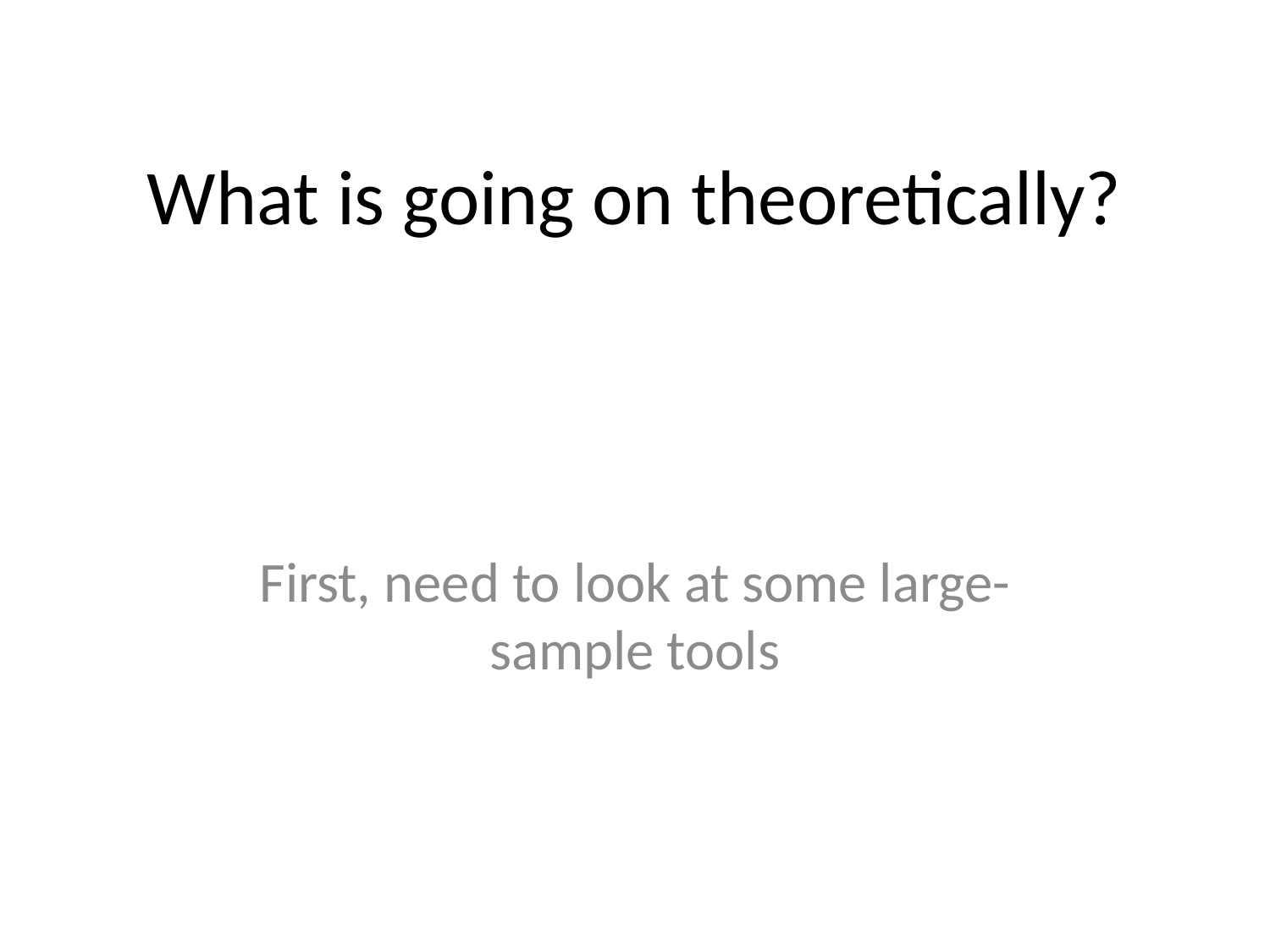

# What is going on theoretically?
First, need to look at some large-sample tools